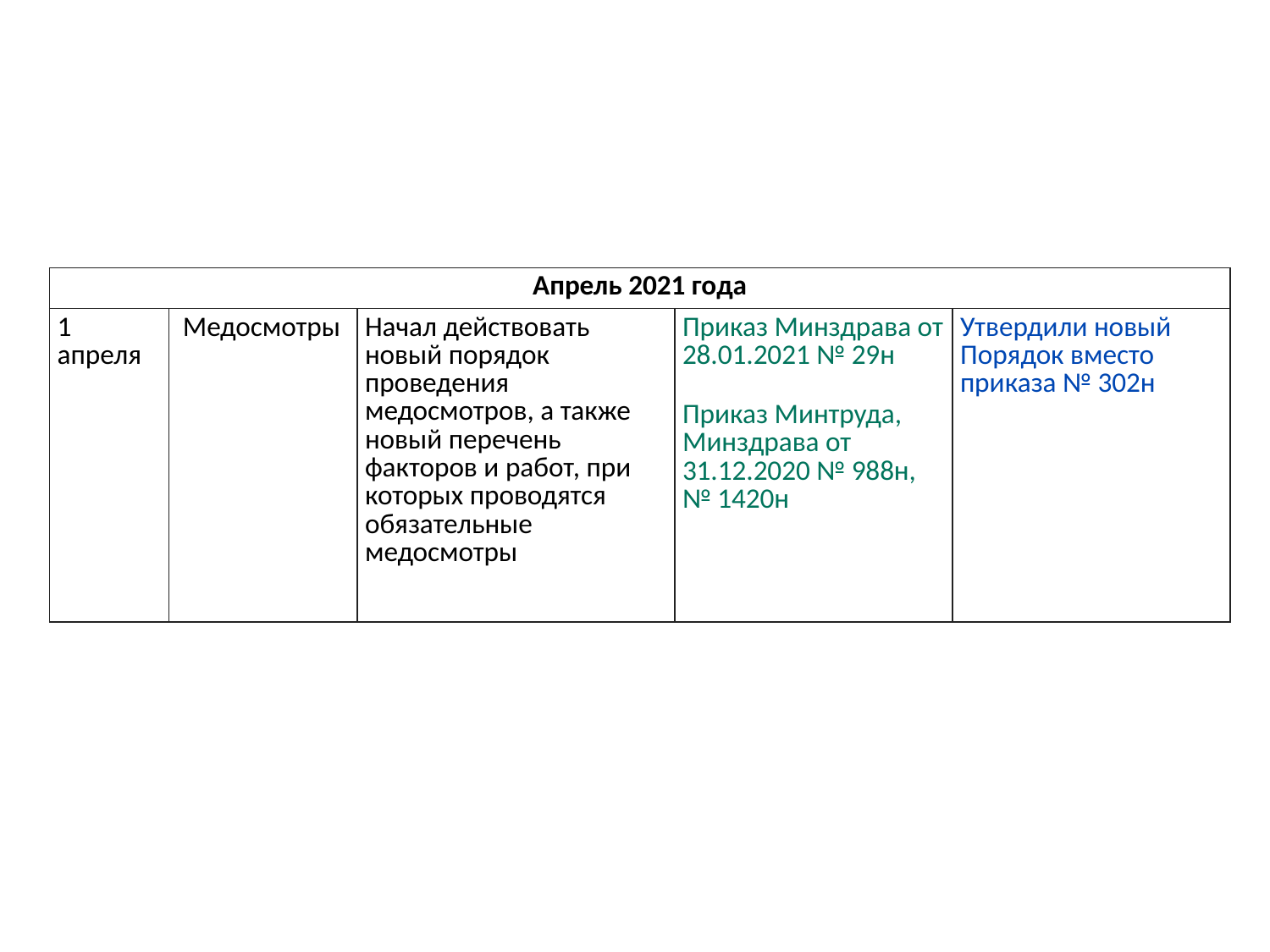

| Апрель 2021 года |  |  |  |  |
| --- | --- | --- | --- | --- |
| 1 апреля | Медосмотры | Начал действовать новый порядок проведения медосмотров, а также новый перечень факторов и работ, при которых проводятся обязательные медосмотры | Приказ Минздрава от 28.01.2021 № 29н Приказ Минтруда, Минздрава от 31.12.2020 № 988н, № 1420н | Утвердили новый Порядок вместо приказа № 302н |